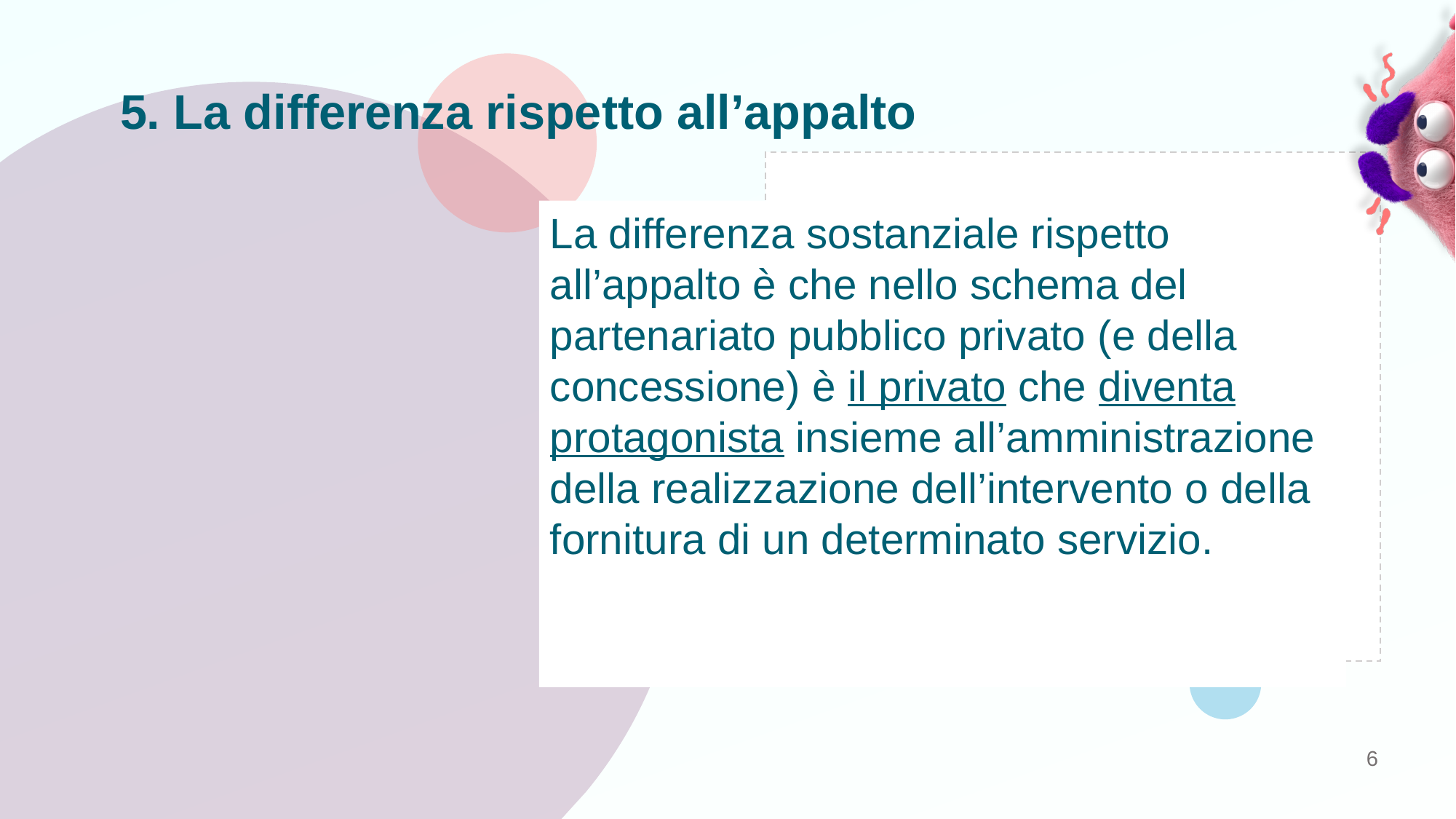

# 5. La differenza rispetto all’appalto
La differenza sostanziale rispetto all’appalto è che nello schema del partenariato pubblico privato (e della concessione) è il privato che diventa protagonista insieme all’amministrazione della realizzazione dell’intervento o della fornitura di un determinato servizio.
6